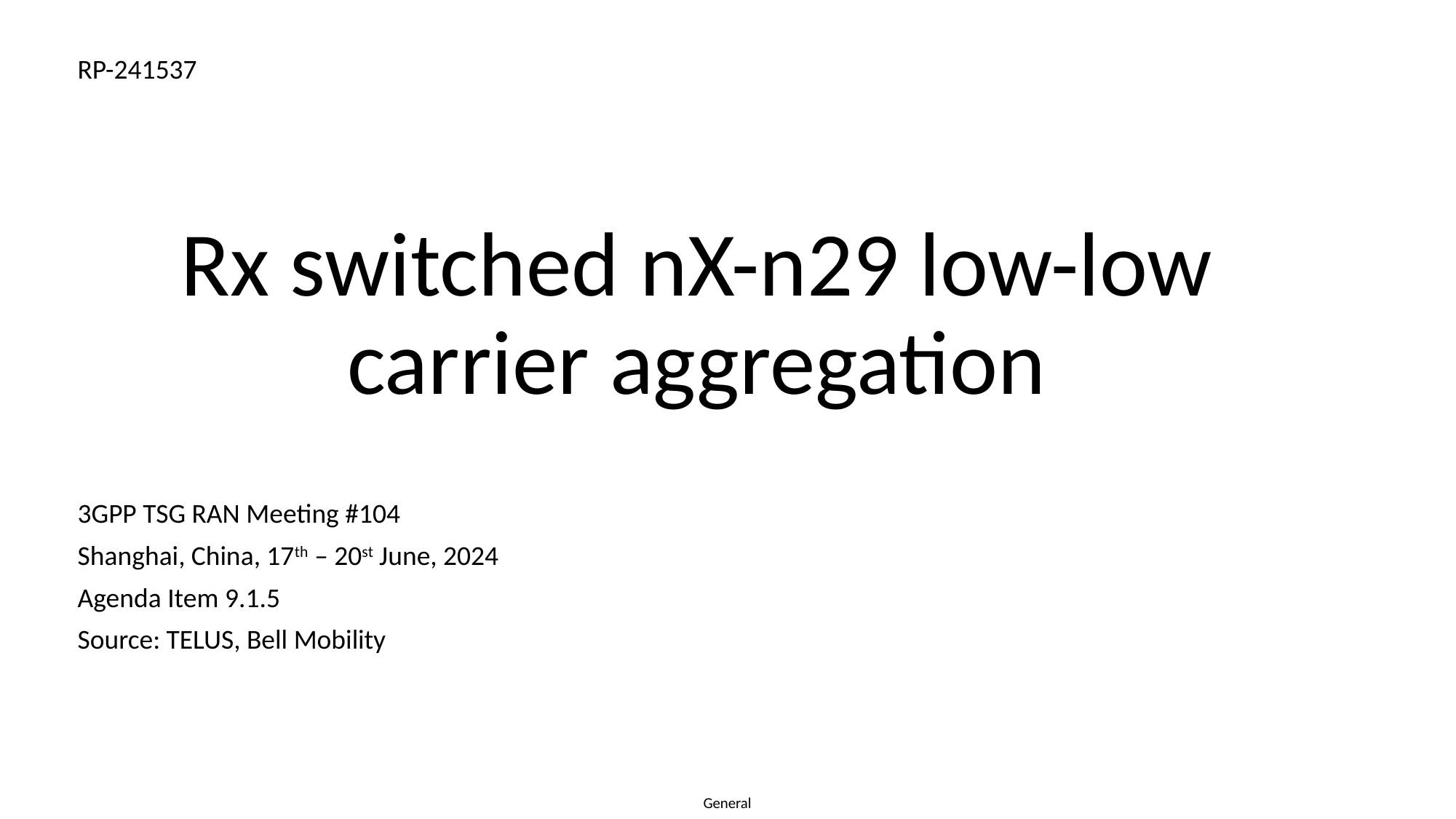

RP-241537
# Rx switched nX-n29 low-low carrier aggregation
3GPP TSG RAN Meeting #104
Shanghai, China, 17th – 20st June, 2024
Agenda Item 9.1.5
Source: TELUS, Bell Mobility